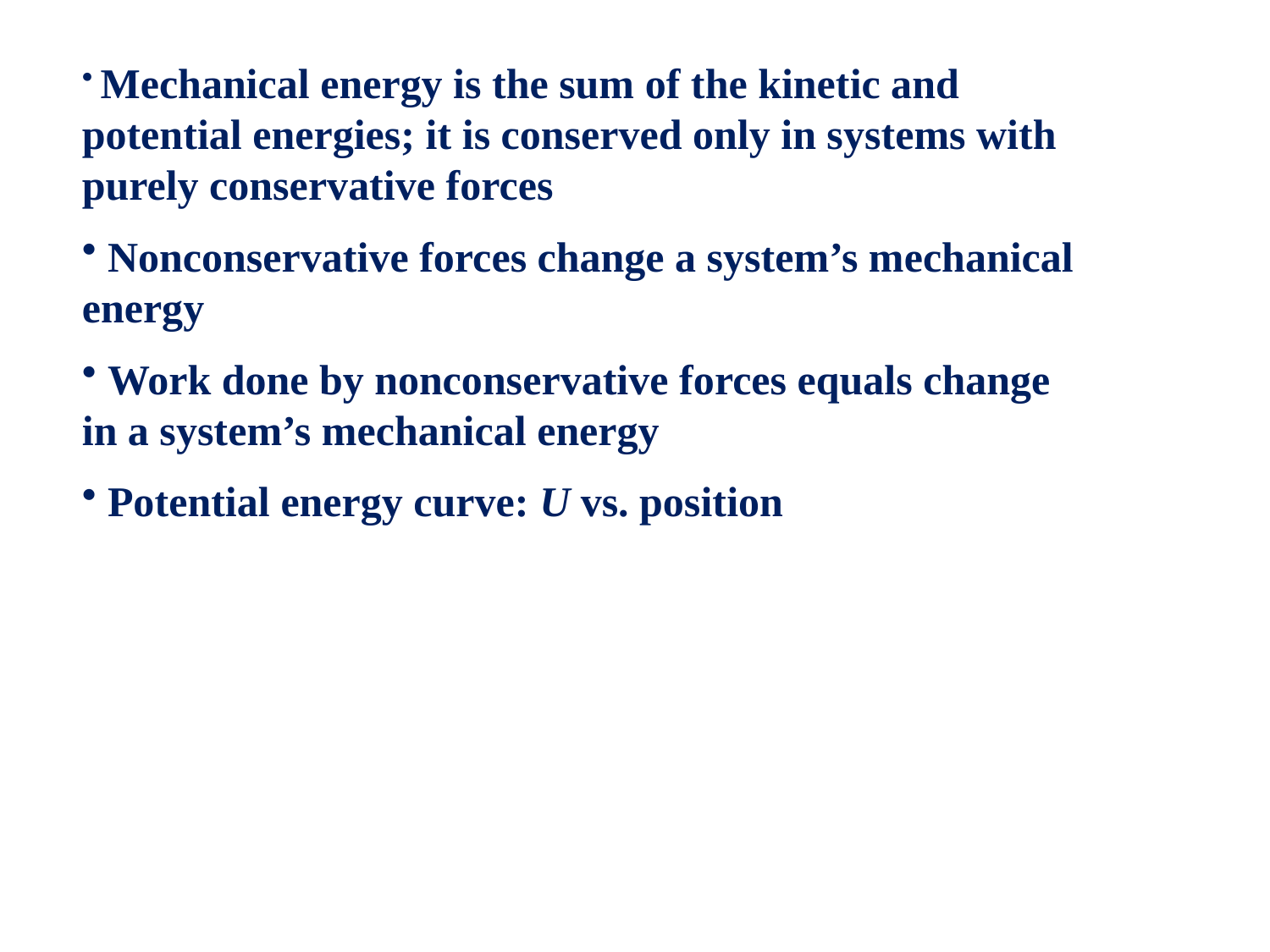

Mechanical energy is the sum of the kinetic and potential energies; it is conserved only in systems with purely conservative forces
 Nonconservative forces change a system’s mechanical energy
 Work done by nonconservative forces equals change in a system’s mechanical energy
 Potential energy curve: U vs. position